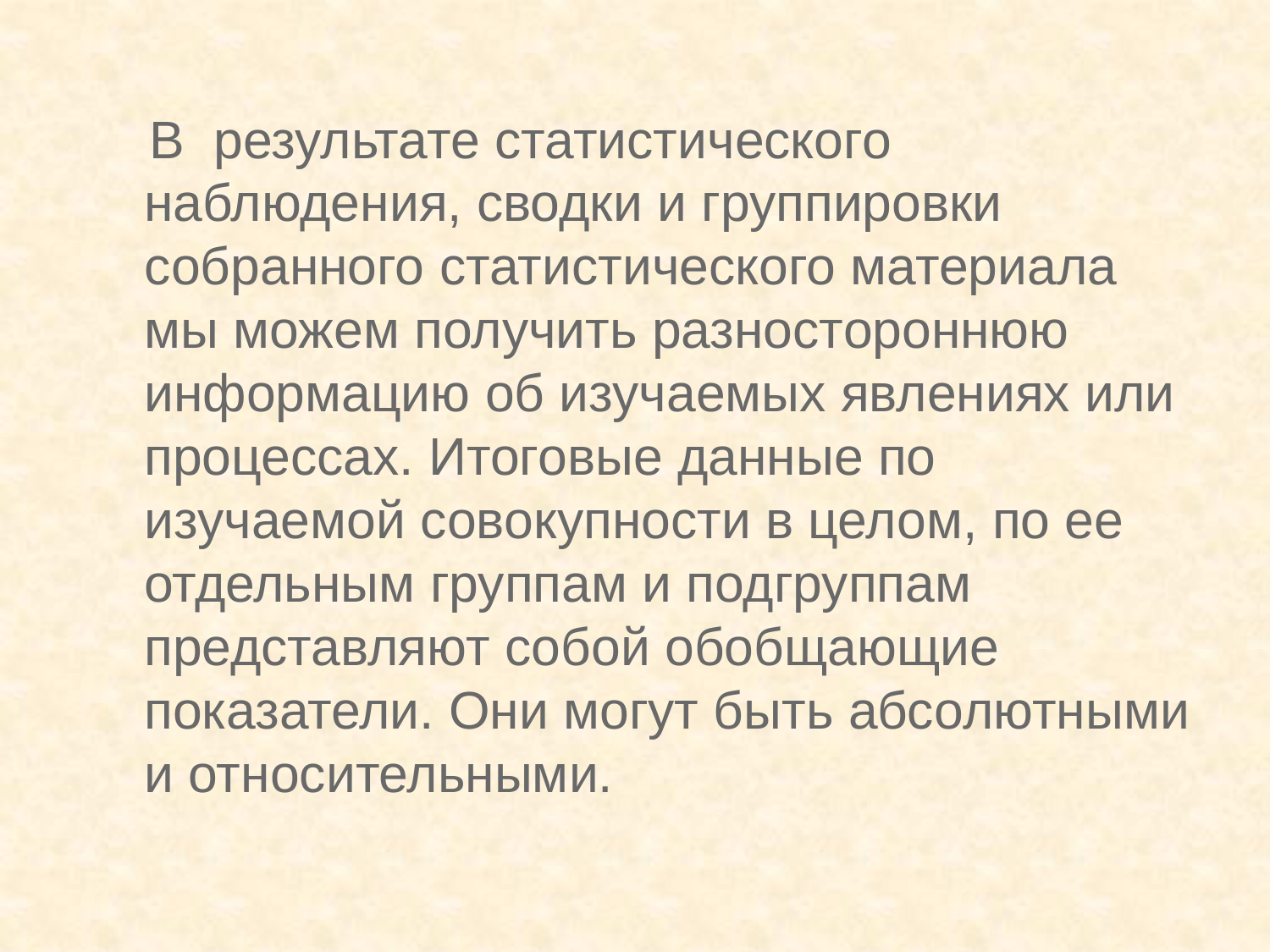

В  результате статистического наблюдения, сводки и группировки собранного статистического материала мы можем получить разностороннюю информацию об изучаемых явлениях или процессах. Итоговые данные по изучаемой совокупности в целом, по ее отдельным группам и подгруппам представляют собой обобщающие показатели. Они могут быть абсолютными и относительными.